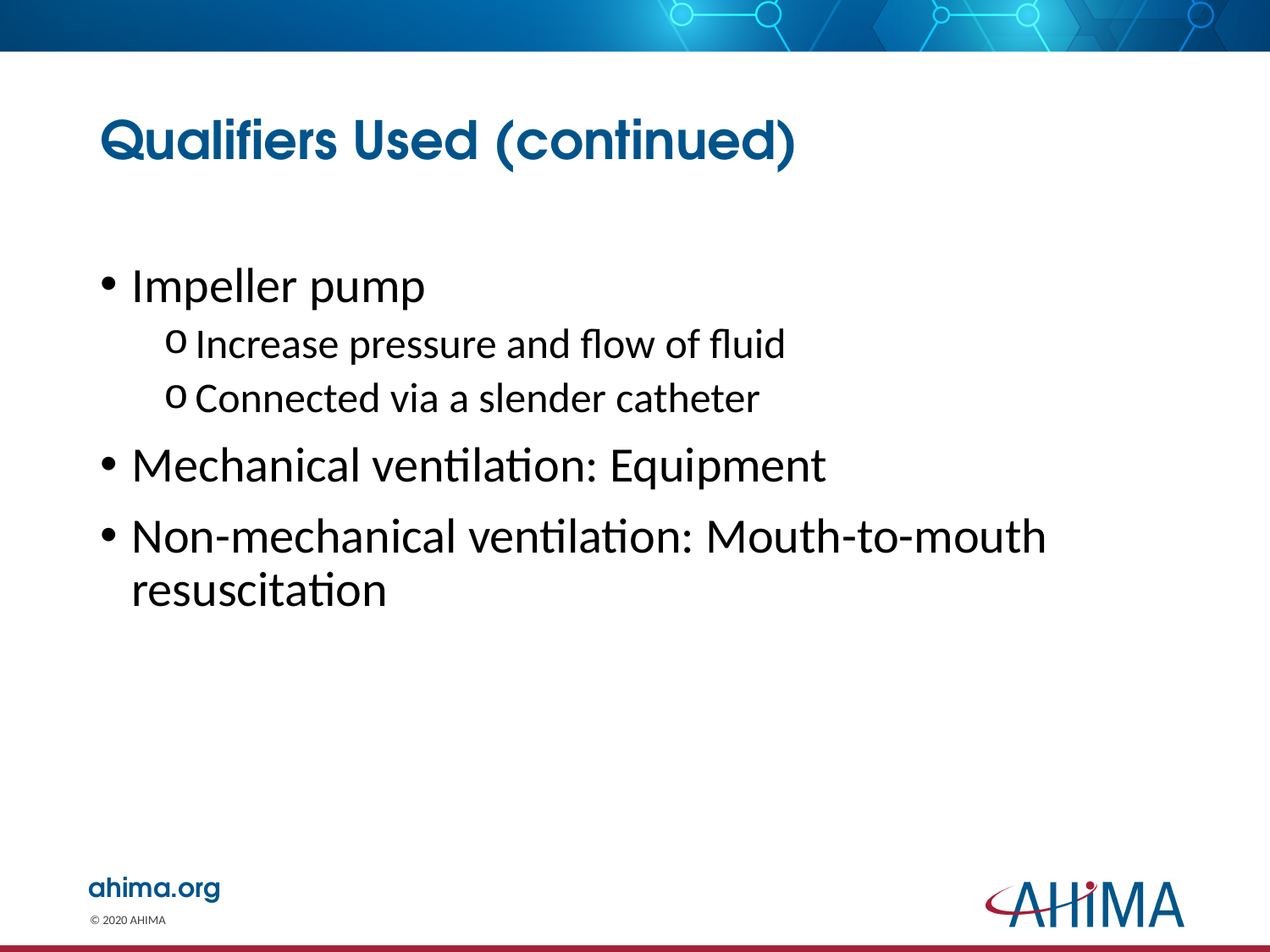

# Qualifiers Used (continued)
Impeller pump
Increase pressure and flow of fluid
Connected via a slender catheter
Mechanical ventilation: Equipment
Non-mechanical ventilation: Mouth-to-mouth resuscitation